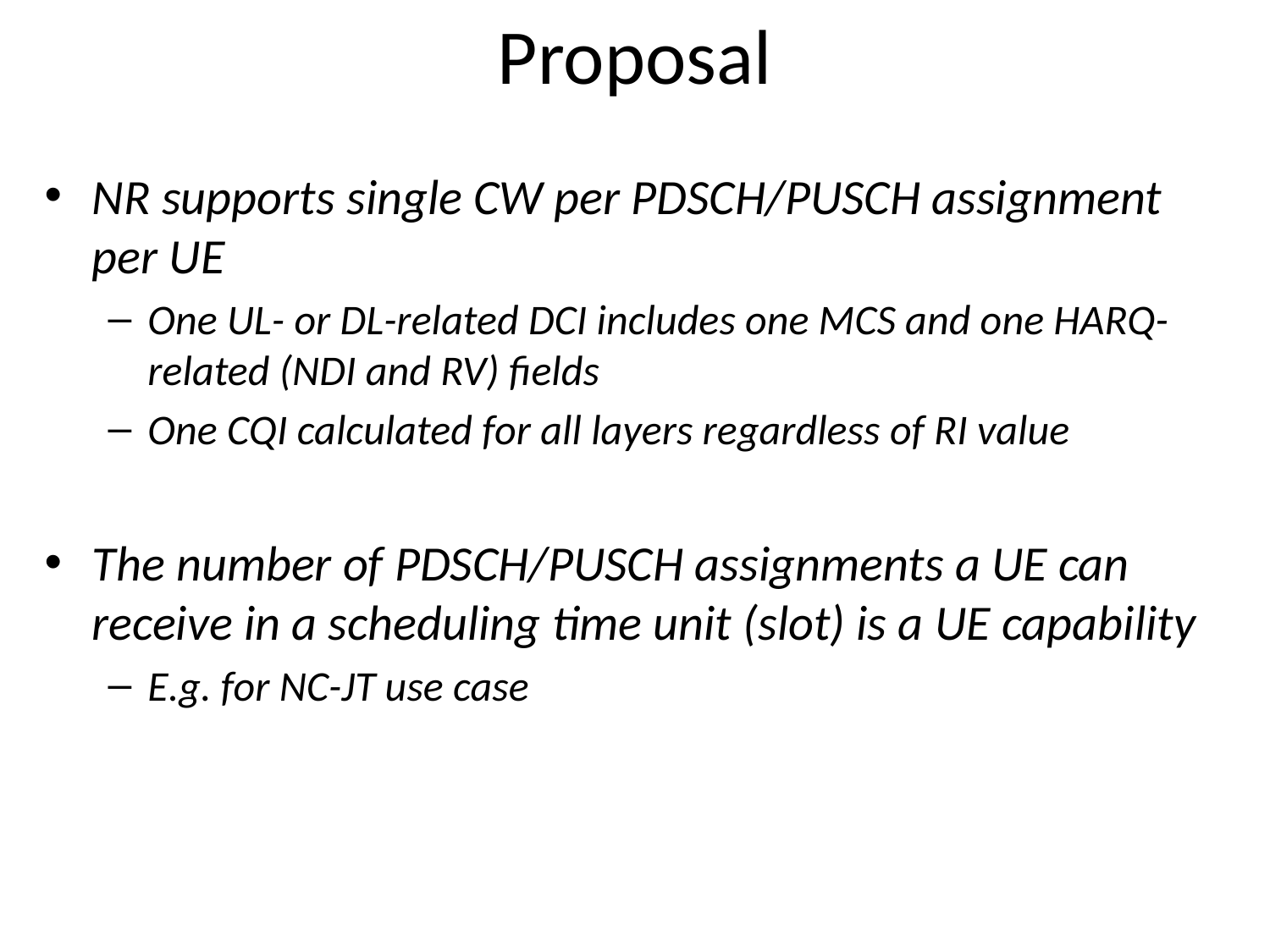

# Proposal
NR supports single CW per PDSCH/PUSCH assignment per UE
One UL- or DL-related DCI includes one MCS and one HARQ-related (NDI and RV) fields
One CQI calculated for all layers regardless of RI value

The number of PDSCH/PUSCH assignments a UE can receive in a scheduling time unit (slot) is a UE capability
E.g. for NC-JT use case